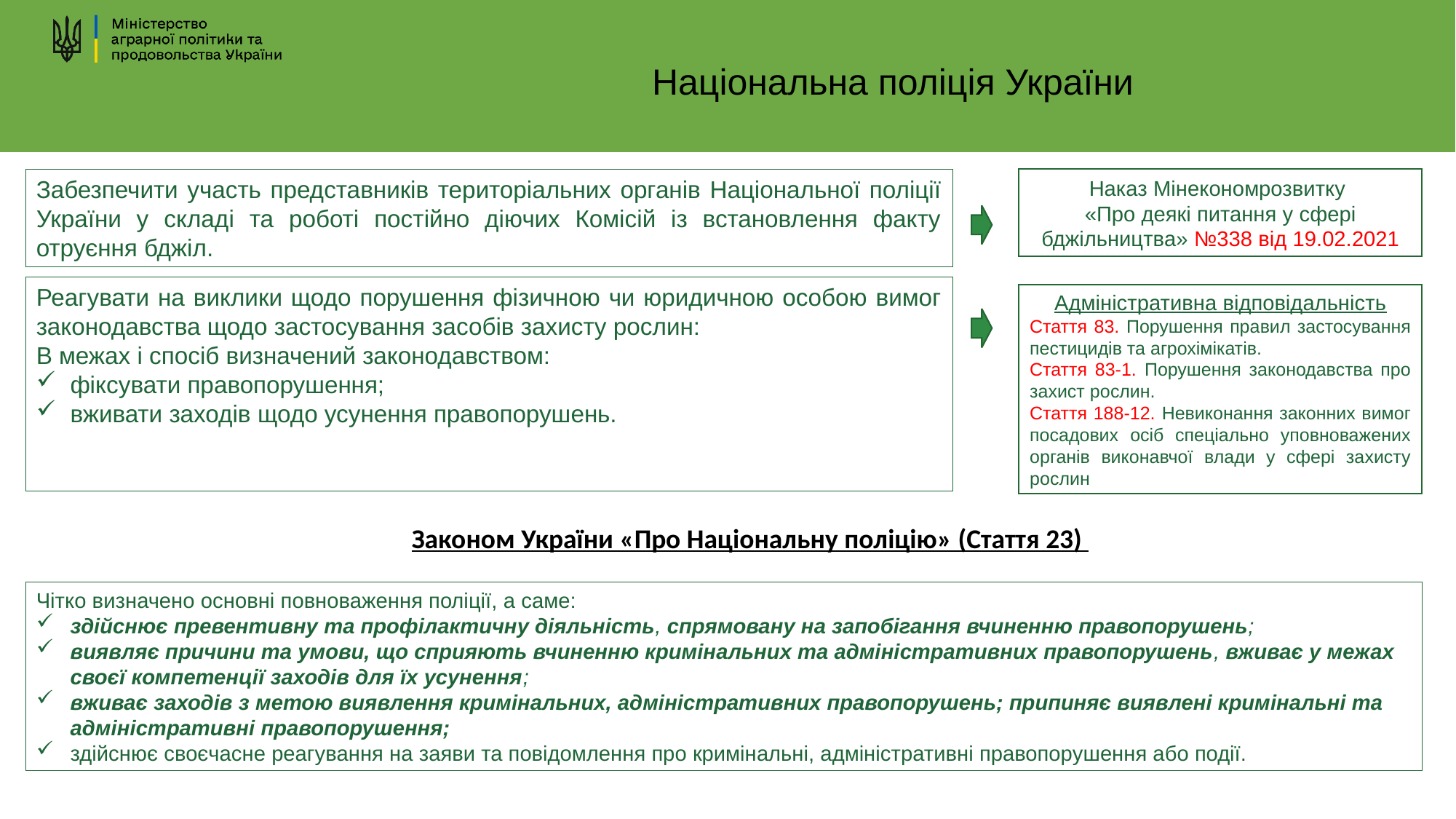

# Національна поліція України
Забезпечити участь представників територіальних органів Національної поліції України у складі та роботі постійно діючих Комісій із встановлення факту отруєння бджіл.
Наказ Мінекономрозвитку
«Про деякі питання у сфері бджільництва» №338 від 19.02.2021

Реагувати на виклики щодо порушення фізичною чи юридичною особою вимог законодавства щодо застосування засобів захисту рослин:
В межах і спосіб визначений законодавством:
фіксувати правопорушення;
вживати заходів щодо усунення правопорушень.

Адміністративна відповідальність
Стаття 83. Порушення правил застосування пестицидів та агрохімікатів.
Стаття 83-1. Порушення законодавства про захист рослин.
Стаття 188-12. Невиконання законних вимог посадових осіб спеціально уповноважених органів виконавчої влади у сфері захисту рослин

Законом України «Про Національну поліцію» (Стаття 23)
Чітко визначено основні повноваження поліції, а саме:
здійснює превентивну та профілактичну діяльність, спрямовану на запобігання вчиненню правопорушень;
виявляє причини та умови, що сприяють вчиненню кримінальних та адміністративних правопорушень, вживає у межах своєї компетенції заходів для їх усунення;
вживає заходів з метою виявлення кримінальних, адміністративних правопорушень; припиняє виявлені кримінальні та адміністративні правопорушення;
здійснює своєчасне реагування на заяви та повідомлення про кримінальні, адміністративні правопорушення або події.